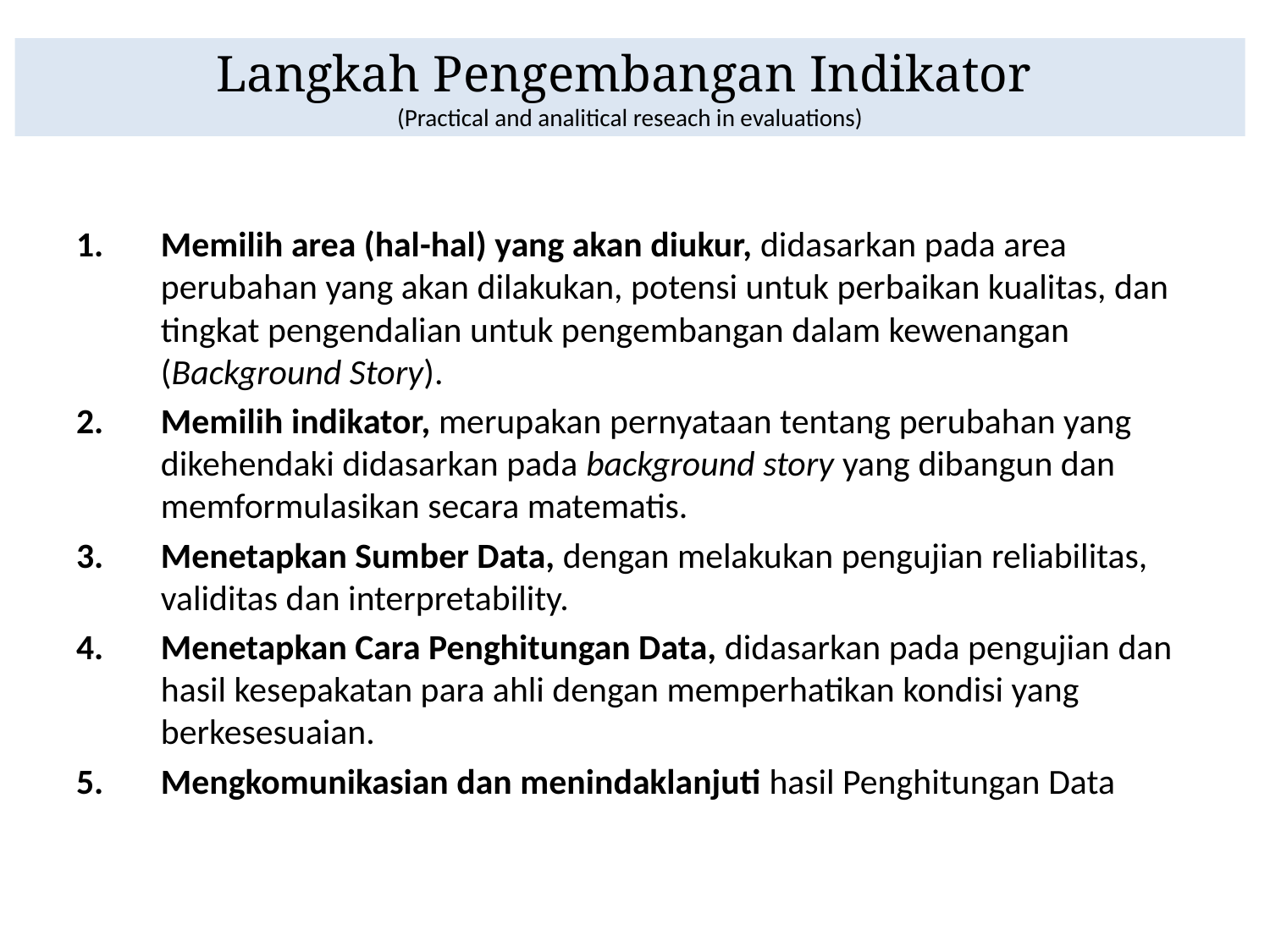

# Langkah Pengembangan Indikator (Practical and analitical reseach in evaluations)

Memilih area (hal-hal) yang akan diukur, didasarkan pada area perubahan yang akan dilakukan, potensi untuk perbaikan kualitas, dan tingkat pengendalian untuk pengembangan dalam kewenangan (Background Story).
Memilih indikator, merupakan pernyataan tentang perubahan yang dikehendaki didasarkan pada background story yang dibangun dan memformulasikan secara matematis.
Menetapkan Sumber Data, dengan melakukan pengujian reliabilitas, validitas dan interpretability.
Menetapkan Cara Penghitungan Data, didasarkan pada pengujian dan hasil kesepakatan para ahli dengan memperhatikan kondisi yang berkesesuaian.
Mengkomunikasian dan menindaklanjuti hasil Penghitungan Data